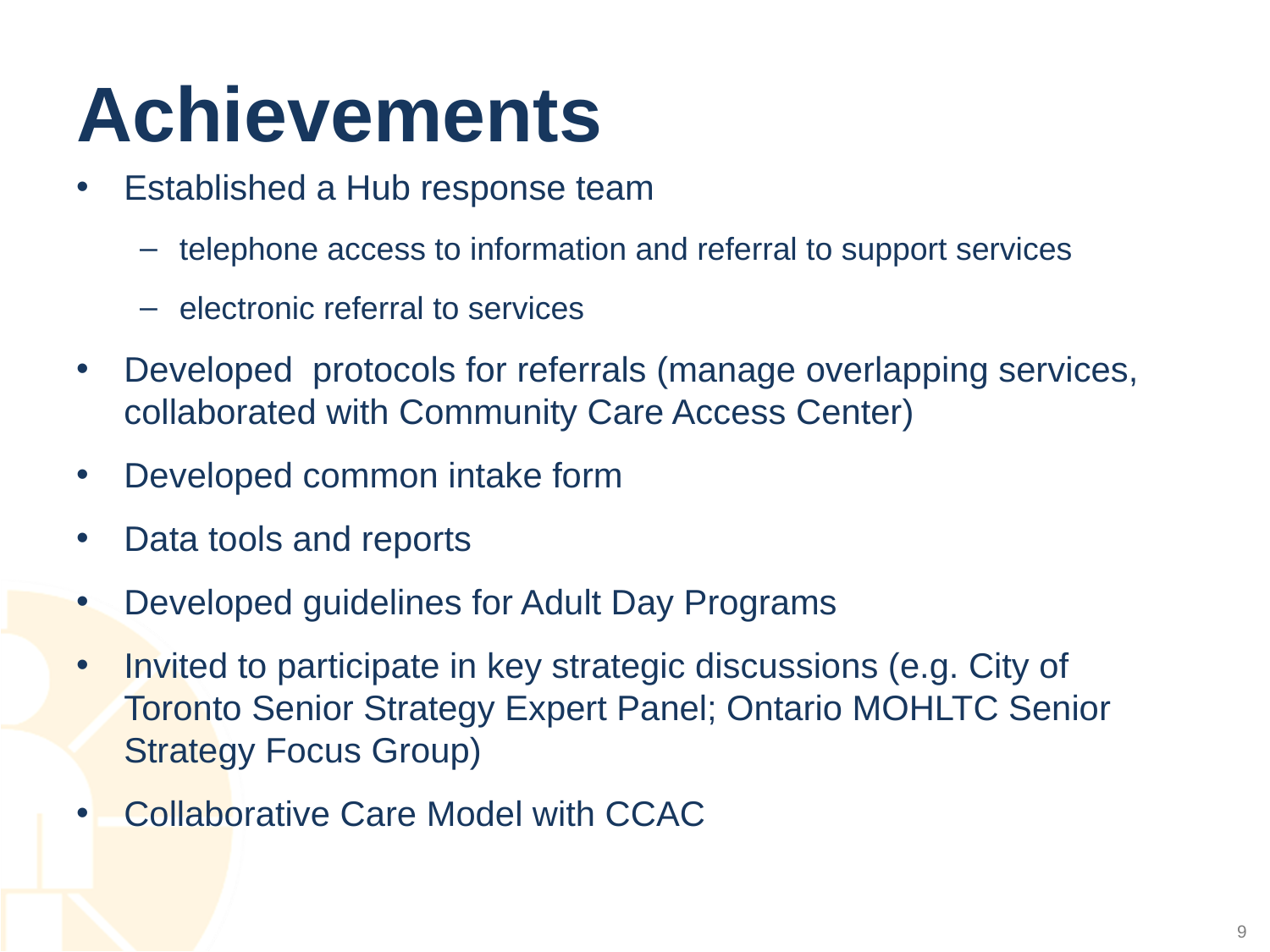

# Achievements
Established a Hub response team
telephone access to information and referral to support services
electronic referral to services
Developed  protocols for referrals (manage overlapping services, collaborated with Community Care Access Center)
Developed common intake form
Data tools and reports
Developed guidelines for Adult Day Programs
Invited to participate in key strategic discussions (e.g. City of Toronto Senior Strategy Expert Panel; Ontario MOHLTC Senior Strategy Focus Group)
Collaborative Care Model with CCAC

9